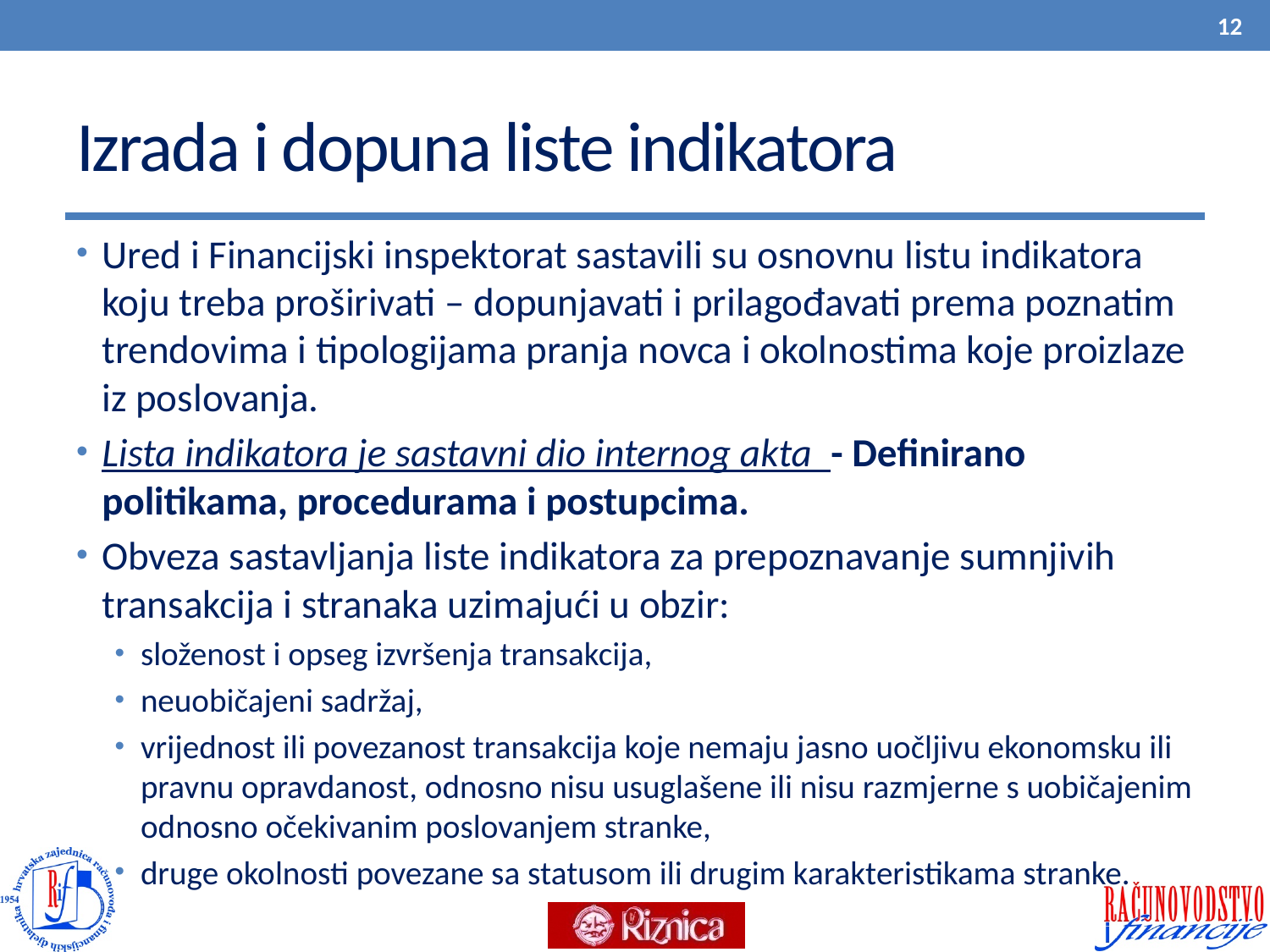

12
# Izrada i dopuna liste indikatora
Ured i Financijski inspektorat sastavili su osnovnu listu indikatora koju treba proširivati – dopunjavati i prilagođavati prema poznatim trendovima i tipologijama pranja novca i okolnostima koje proizlaze iz poslovanja.
Lista indikatora je sastavni dio internog akta  - Definirano politikama, procedurama i postupcima.
Obveza sastavljanja liste indikatora za prepoznavanje sumnjivih transakcija i stranaka uzimajući u obzir:
složenost i opseg izvršenja transakcija,
neuobičajeni sadržaj,
vrijednost ili povezanost transakcija koje nemaju jasno uočljivu ekonomsku ili pravnu opravdanost, odnosno nisu usuglašene ili nisu razmjerne s uobičajenim odnosno očekivanim poslovanjem stranke,
druge okolnosti povezane sa statusom ili drugim karakteristikama stranke.